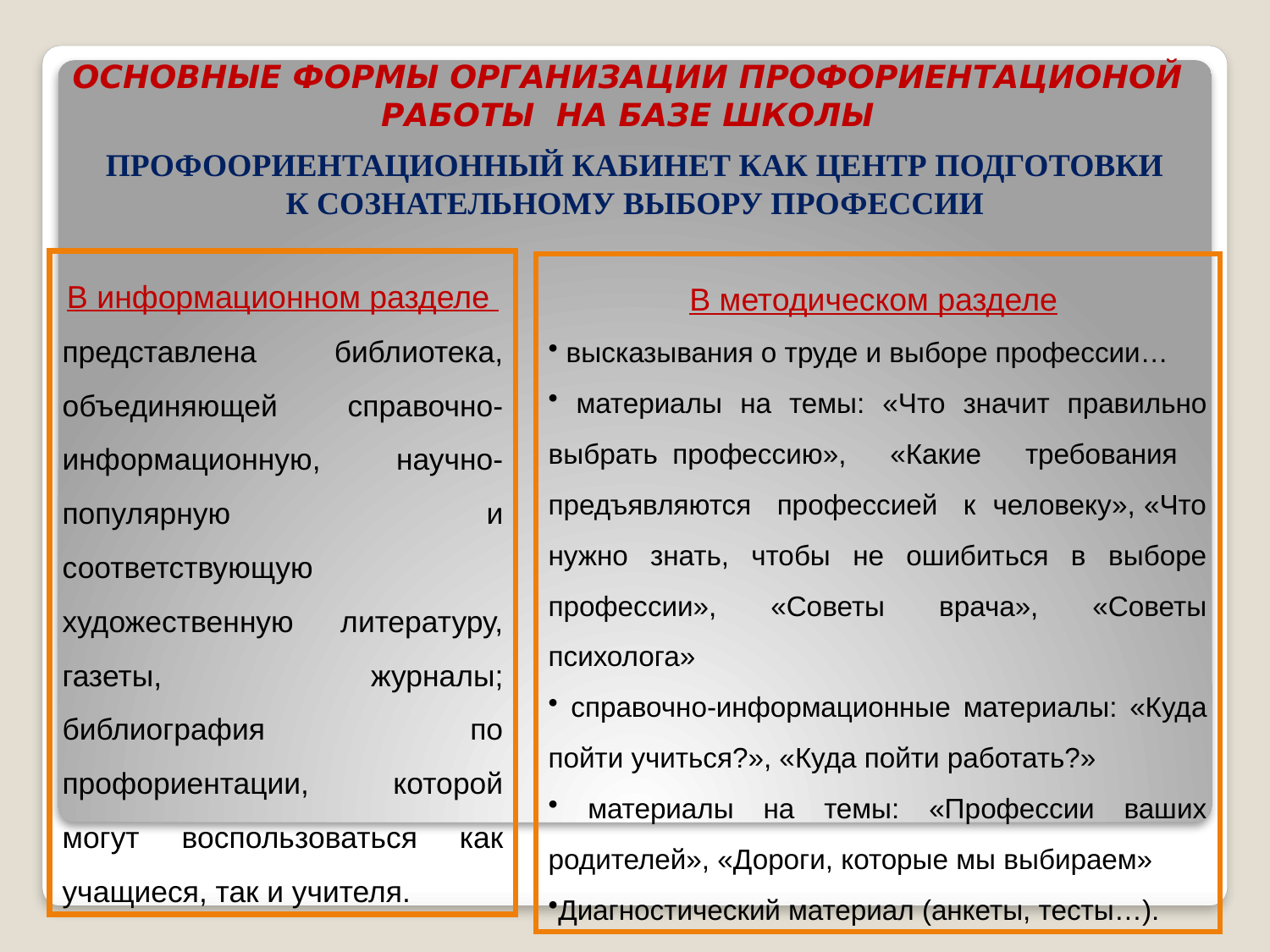

# ОСНОВНЫЕ ФОРМЫ ОРГАНИЗАЦИИ ПРОФОРИЕНТАЦИОНОЙ РАБОТЫ  НА БАЗЕ ШКОЛЫ
ПРОФООРИЕНТАЦИОННЫЙ КАБИНЕТ КАК ЦЕНТР ПОДГОТОВКИ К СОЗНАТЕЛЬНОМУ ВЫБОРУ ПРОФЕССИИ
В информационном разделе
представлена библиотека, объединяющей  справочно-информационную, научно-популярную и соответствующую художественную литературу, газеты, журналы; библиография по профориентации, которой могут воспользоваться как учащиеся, так и учителя.
В методическом разделе
 высказывания о труде и выборе профессии…
 материалы на темы: «Что значит правильно выбрать профессию»,   «Какие   требования   предъявляются   профессией   к  человеку», «Что нужно знать, чтобы не ошибиться в выборе профессии», «Советы врача», «Советы психолога»
 справочно-информационные материалы: «Куда пойти учиться?», «Куда пойти работать?»
 материалы на темы: «Профессии ваших родителей», «Дороги, которые мы выбираем»
Диагностический материал (анкеты, тесты…).